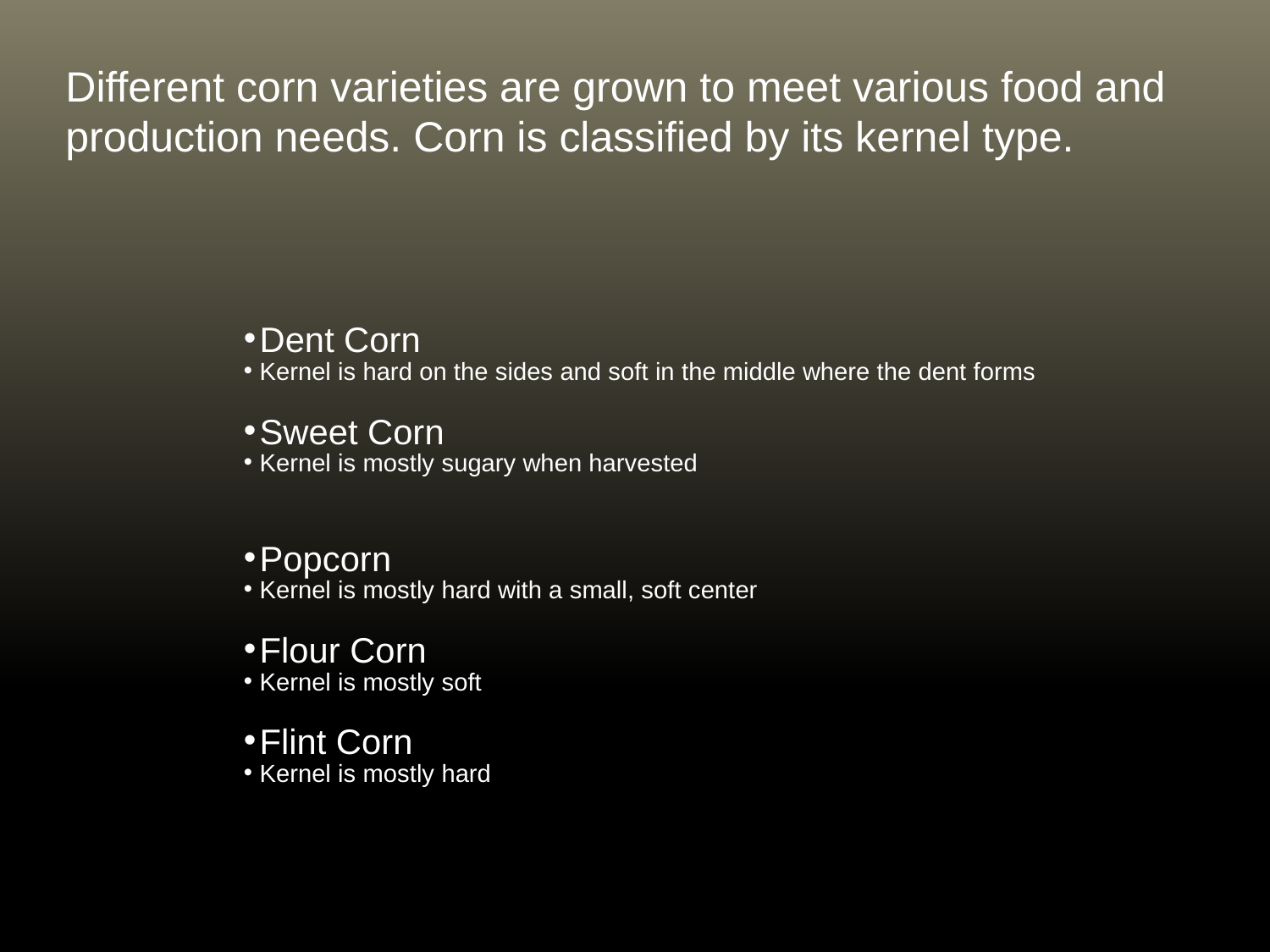

Different corn varieties are grown to meet various food and production needs. Corn is classified by its kernel type.
Dent Corn
Kernel is hard on the sides and soft in the middle where the dent forms

Sweet Corn
Kernel is mostly sugary when harvested

Popcorn
Kernel is mostly hard with a small, soft center

Flour Corn
Kernel is mostly soft

Flint Corn
Kernel is mostly hard